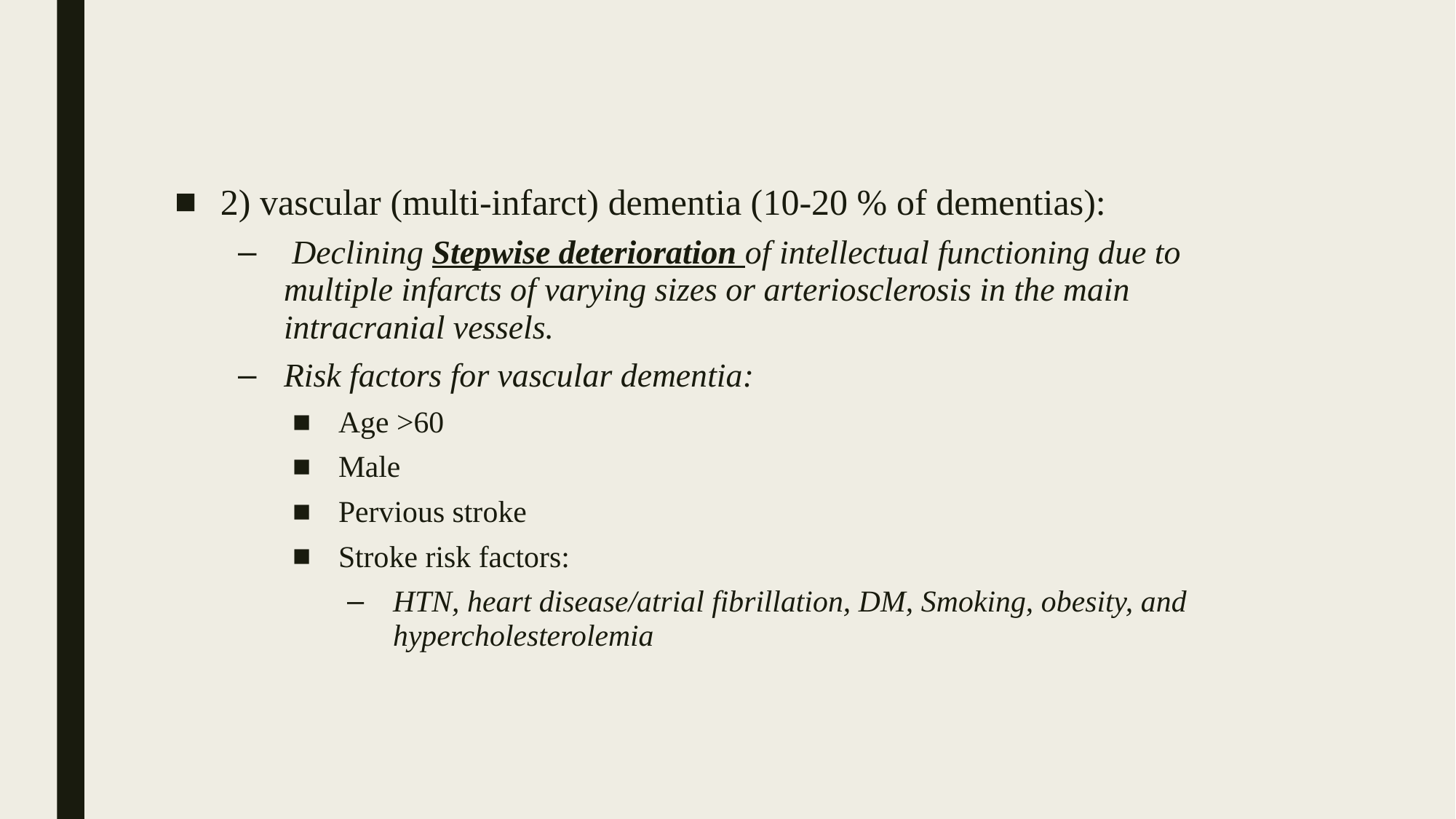

2) vascular (multi-infarct) dementia (10-20 % of dementias):
 Declining Stepwise deterioration of intellectual functioning due to multiple infarcts of varying sizes or arteriosclerosis in the main intracranial vessels.
Risk factors for vascular dementia:
Age >60
Male
Pervious stroke
Stroke risk factors:
HTN, heart disease/atrial fibrillation, DM, Smoking, obesity, and hypercholesterolemia